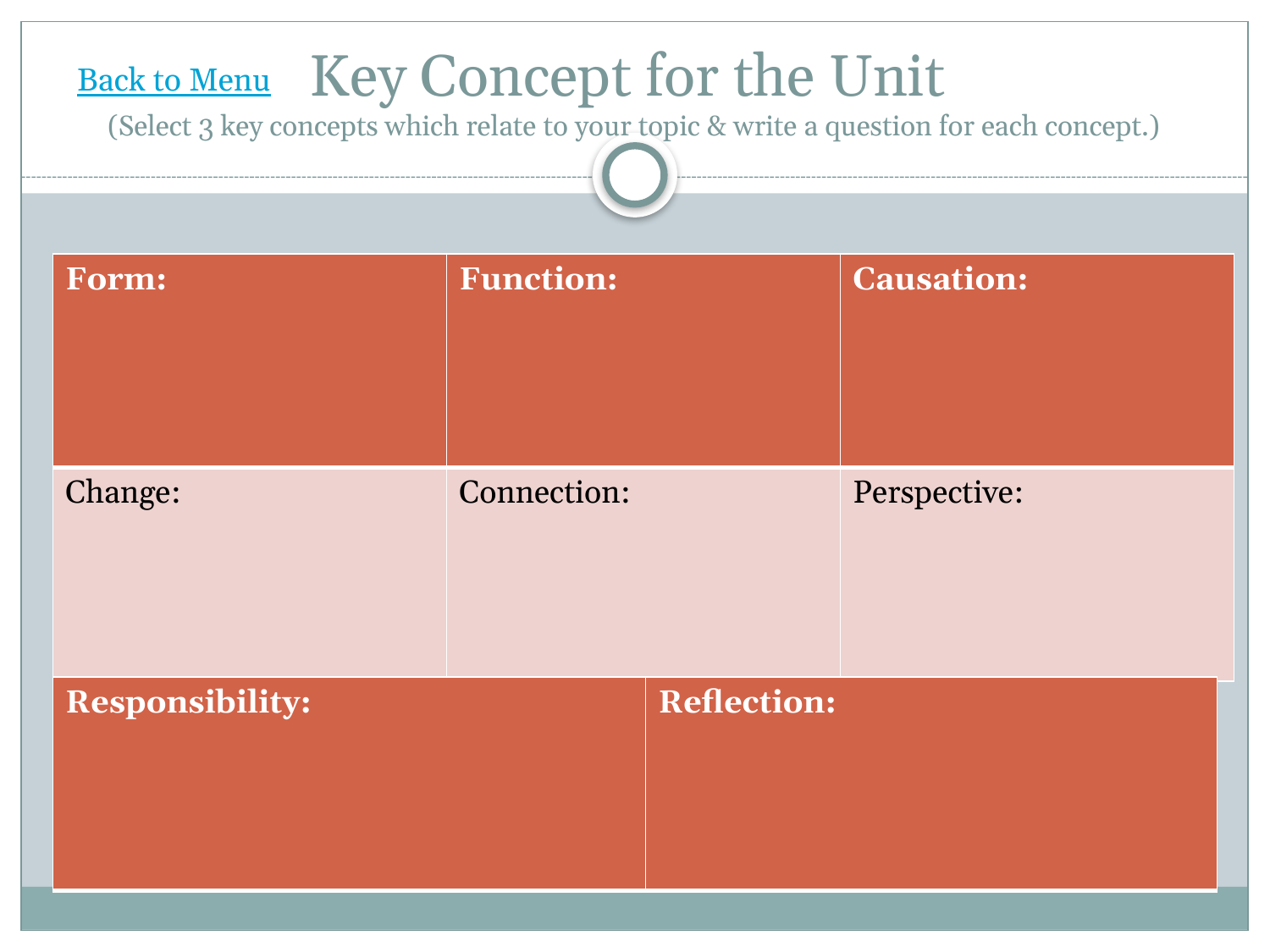

# Key Concept for the Unit (Select 3 key concepts which relate to your topic & write a question for each concept.)
Back to Menu
| Form: | Function: | Causation: |
| --- | --- | --- |
| Change: | Connection: | Perspective: |
| Responsibility: | Reflection: |
| --- | --- |